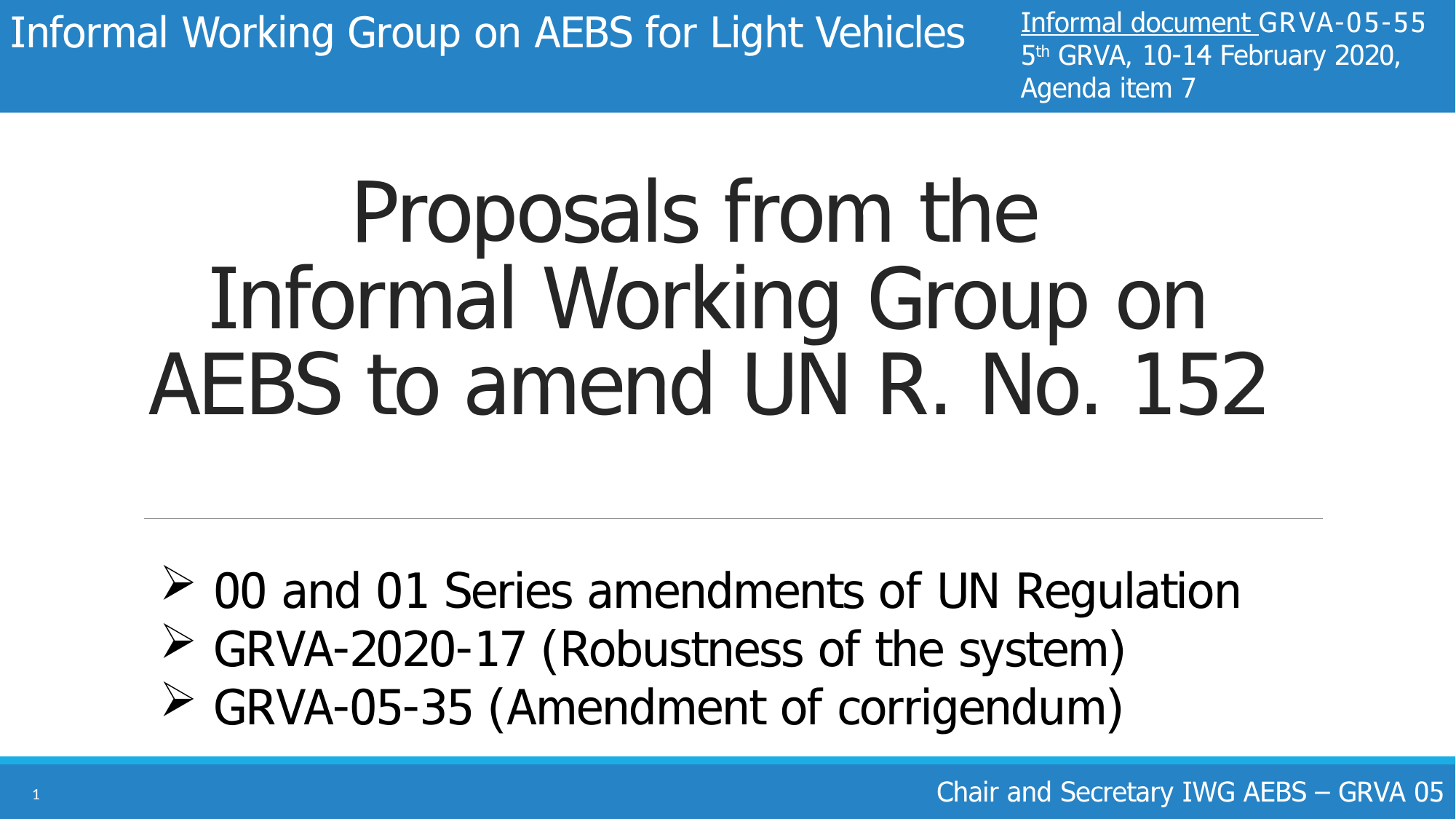

Informal Working Group on AEBS for Light Vehicles

Informal document GRVA-05-55
5th GRVA, 10-14 February 2020, Agenda item 7
# Proposals from the Informal Working Group on AEBS to amend UN R. No. 152
00 and 01 Series amendments of UN Regulation
GRVA-2020-17 (Robustness of the system)
GRVA-05-35 (Amendment of corrigendum)
Chair and Secretary IWG AEBS – GRVA 05
1